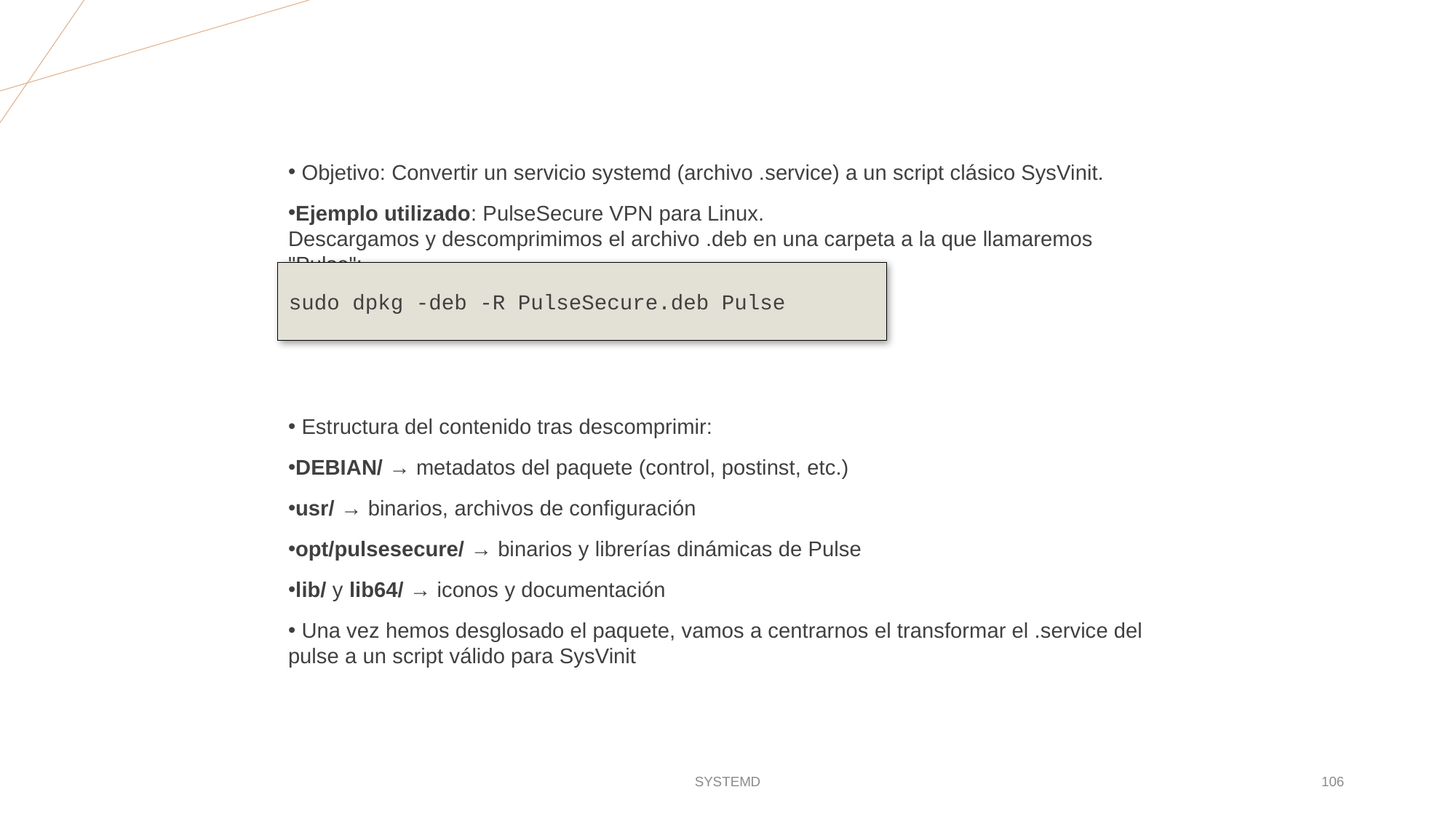

Objetivo: Convertir un servicio systemd (archivo .service) a un script clásico SysVinit.
Ejemplo utilizado: PulseSecure VPN para Linux.
Descargamos y descomprimimos el archivo .deb en una carpeta a la que llamaremos "Pulse":

 Estructura del contenido tras descomprimir:
DEBIAN/ → metadatos del paquete (control, postinst, etc.)
usr/ → binarios, archivos de configuración
opt/pulsesecure/ → binarios y librerías dinámicas de Pulse
lib/ y lib64/ → iconos y documentación
 Una vez hemos desglosado el paquete, vamos a centrarnos el transformar el .service del pulse a un script válido para SysVinit

sudo dpkg -deb -R PulseSecure.deb Pulse
SYSTEMD
106